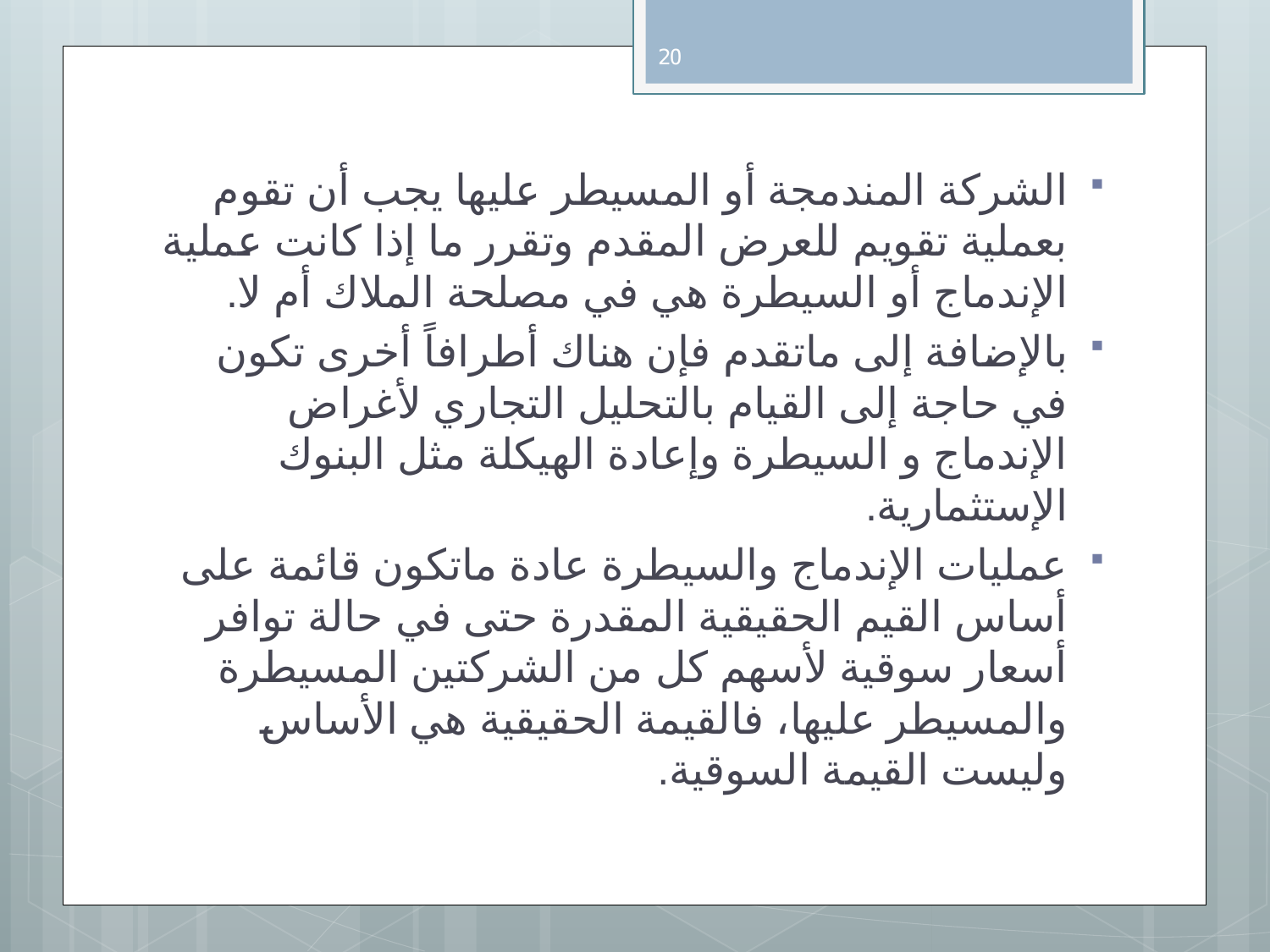

20
الشركة المندمجة أو المسيطر عليها يجب أن تقوم بعملية تقويم للعرض المقدم وتقرر ما إذا كانت عملية الإندماج أو السيطرة هي في مصلحة الملاك أم لا.
بالإضافة إلى ماتقدم فإن هناك أطرافاً أخرى تكون في حاجة إلى القيام بالتحليل التجاري لأغراض الإندماج و السيطرة وإعادة الهيكلة مثل البنوك الإستثمارية.
عمليات الإندماج والسيطرة عادة ماتكون قائمة على أساس القيم الحقيقية المقدرة حتى في حالة توافر أسعار سوقية لأسهم كل من الشركتين المسيطرة والمسيطر عليها، فالقيمة الحقيقية هي الأساس وليست القيمة السوقية.